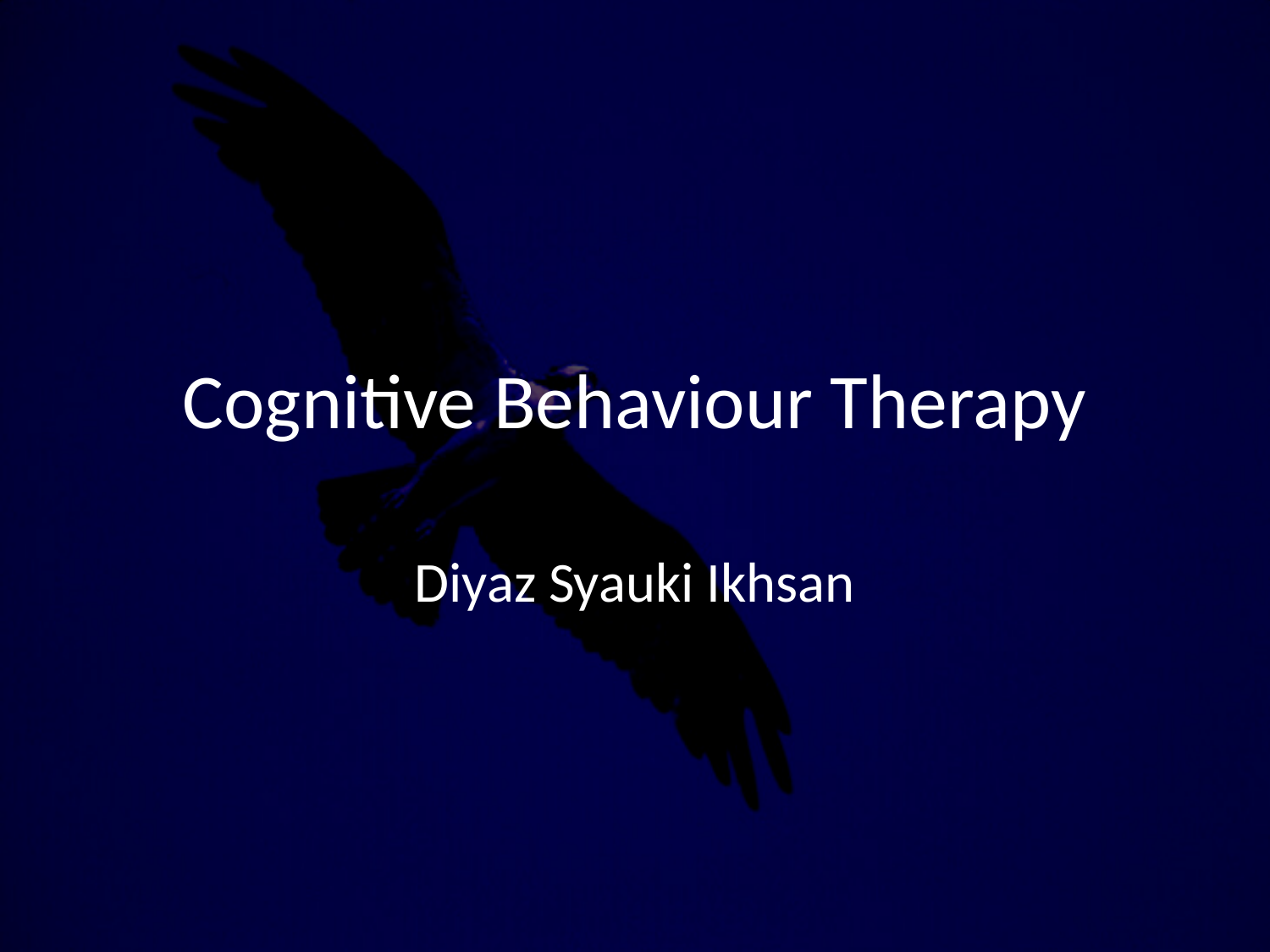

# Cognitive Behaviour Therapy
Diyaz Syauki Ikhsan